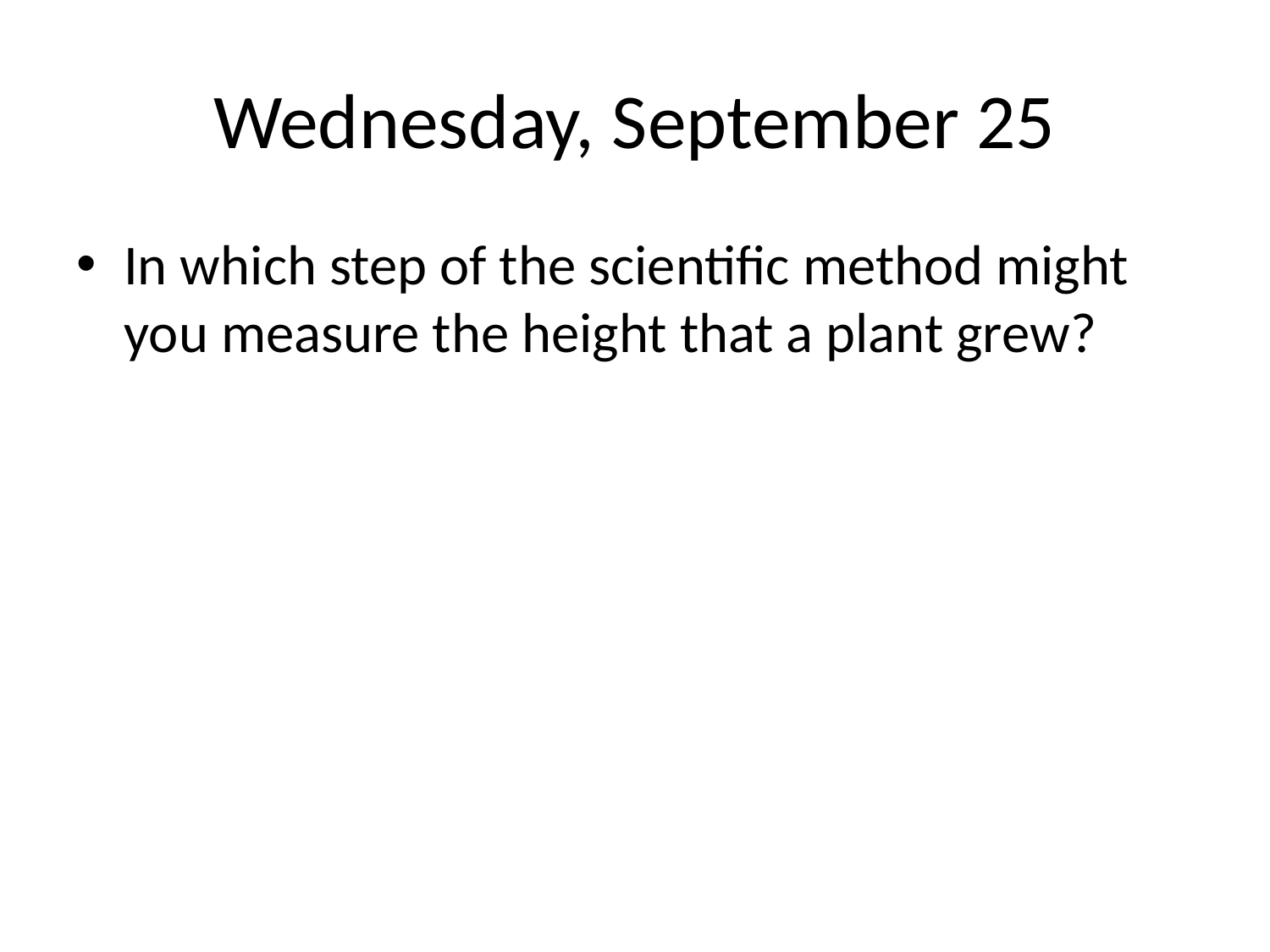

# Wednesday, September 25
In which step of the scientific method might you measure the height that a plant grew?